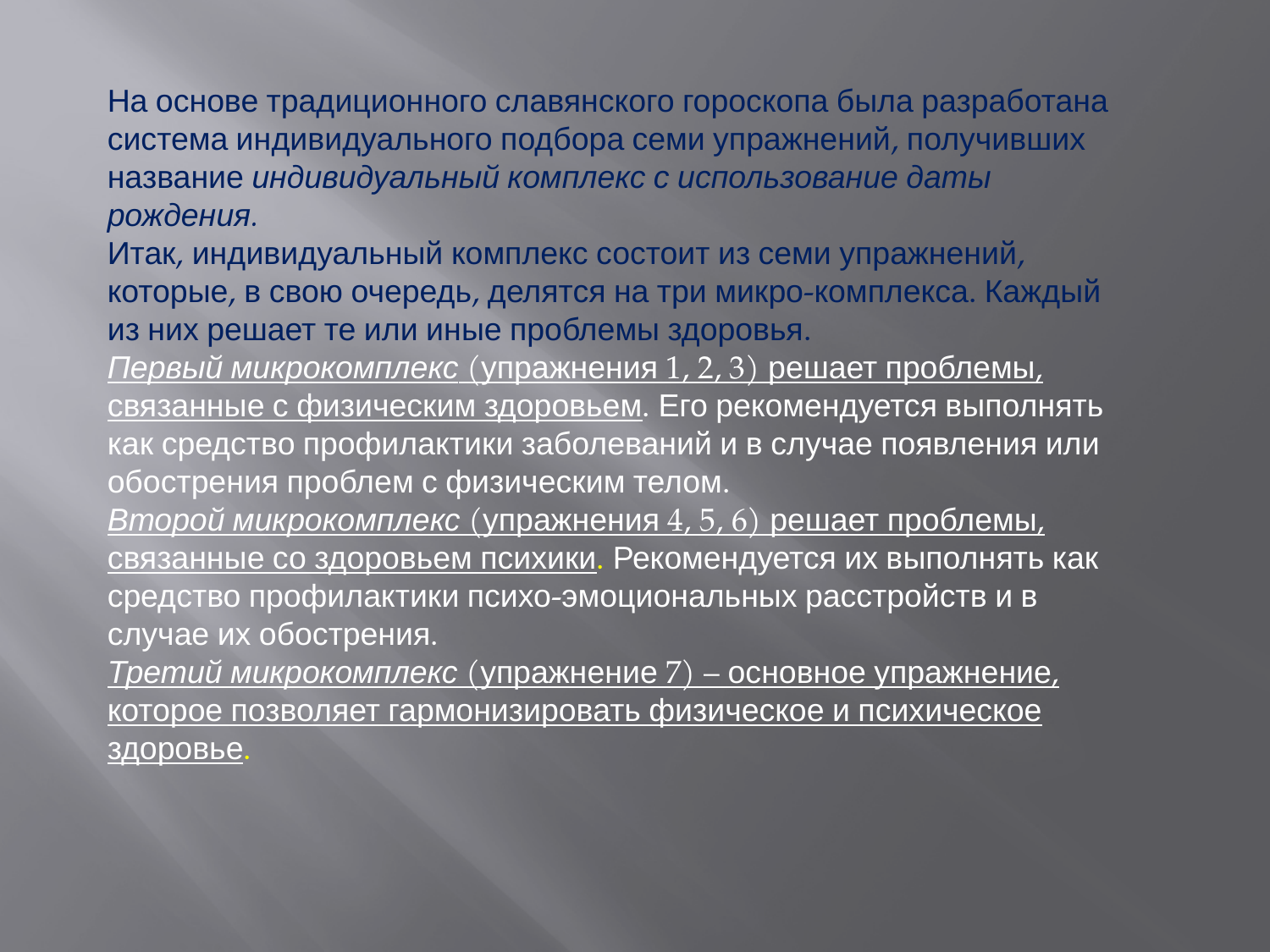

На основе традиционного славянского гороскопа была разработана система индивидуального подбора семи упражнений, получивших название индивидуальный комплекс с использование даты рождения.
Итак, индивидуальный комплекс состоит из семи упражнений, которые, в свою очередь, делятся на три микро-комплекса. Каждый из них решает те или иные проблемы здоровья.
Первый микрокомплекс (упражнения 1, 2, 3) решает проблемы, связанные с физическим здоровьем. Его рекомендуется выполнять как средство профилактики заболеваний и в случае появления или обострения проблем с физическим телом.
Второй микрокомплекс (упражнения 4, 5, 6) решает проблемы, связанные со здоровьем психики. Рекомендуется их выполнять как средство профилактики психо-эмоциональных расстройств и в случае их обострения.
Третий микрокомплекс (упражнение 7) – основное упражнение, которое позволяет гармонизировать физическое и психическое здоровье.